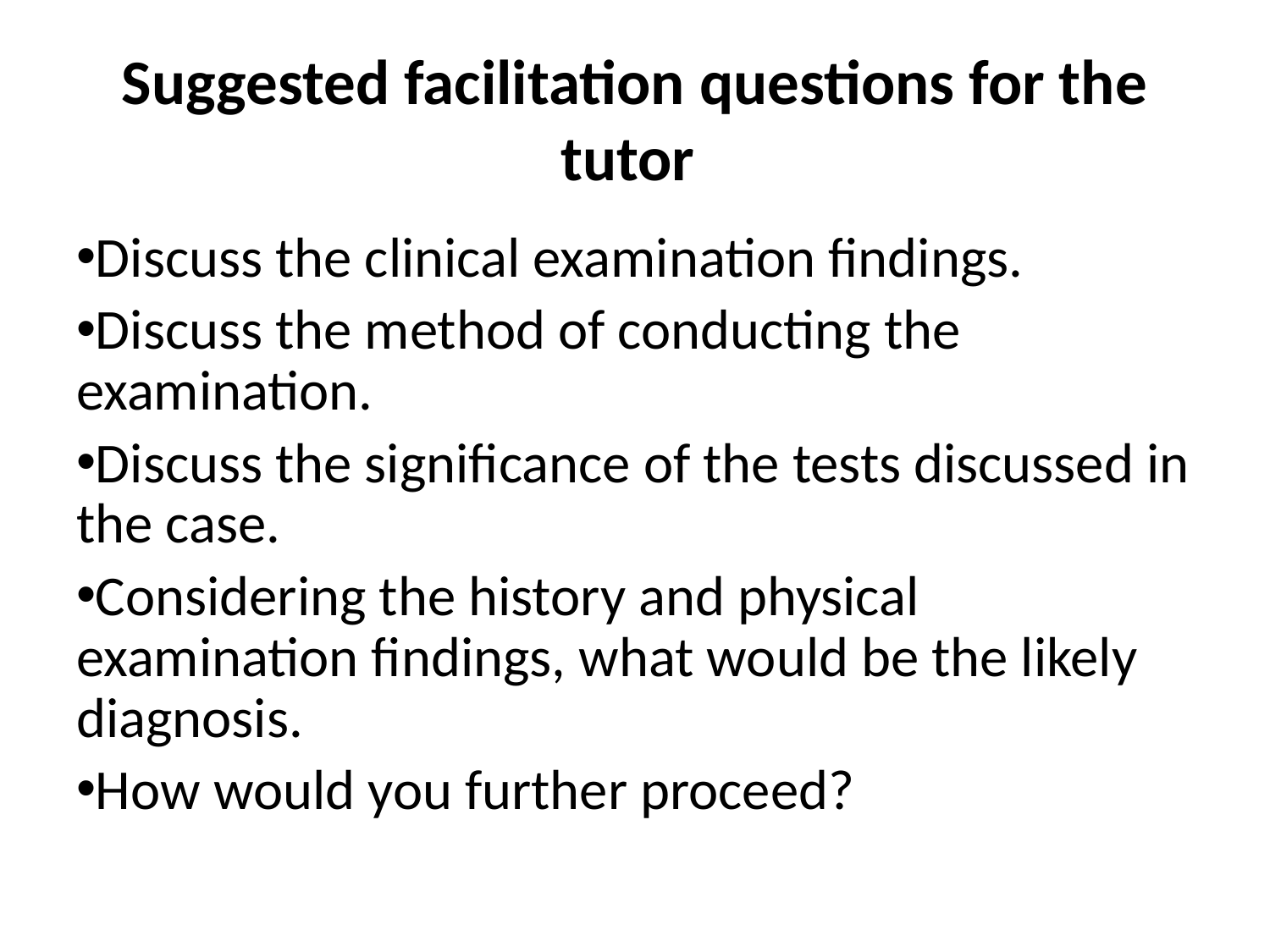

# Suggested facilitation questions for the tutor
Discuss the clinical examination findings.
Discuss the method of conducting the examination.
Discuss the significance of the tests discussed in the case.
Considering the history and physical examination findings, what would be the likely diagnosis.
How would you further proceed?